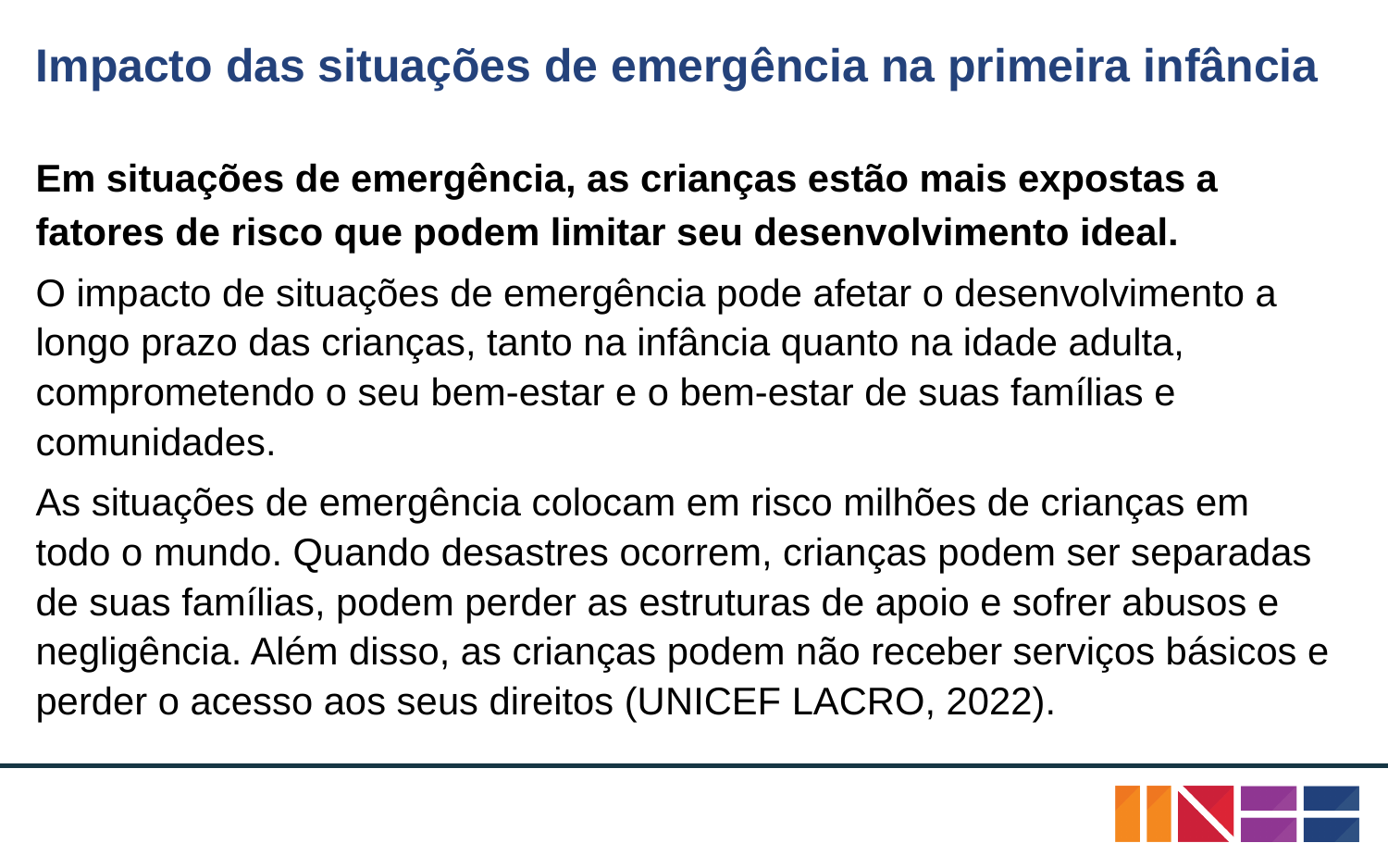

# Impacto das situações de emergência na primeira infância

Em situações de emergência, as crianças estão mais expostas a fatores de risco que podem limitar seu desenvolvimento ideal.
O impacto de situações de emergência pode afetar o desenvolvimento a longo prazo das crianças, tanto na infância quanto na idade adulta, comprometendo o seu bem-estar e o bem-estar de suas famílias e comunidades.
As situações de emergência colocam em risco milhões de crianças em todo o mundo. Quando desastres ocorrem, crianças podem ser separadas de suas famílias, podem perder as estruturas de apoio e sofrer abusos e negligência. Além disso, as crianças podem não receber serviços básicos e perder o acesso aos seus direitos (UNICEF LACRO, 2022).